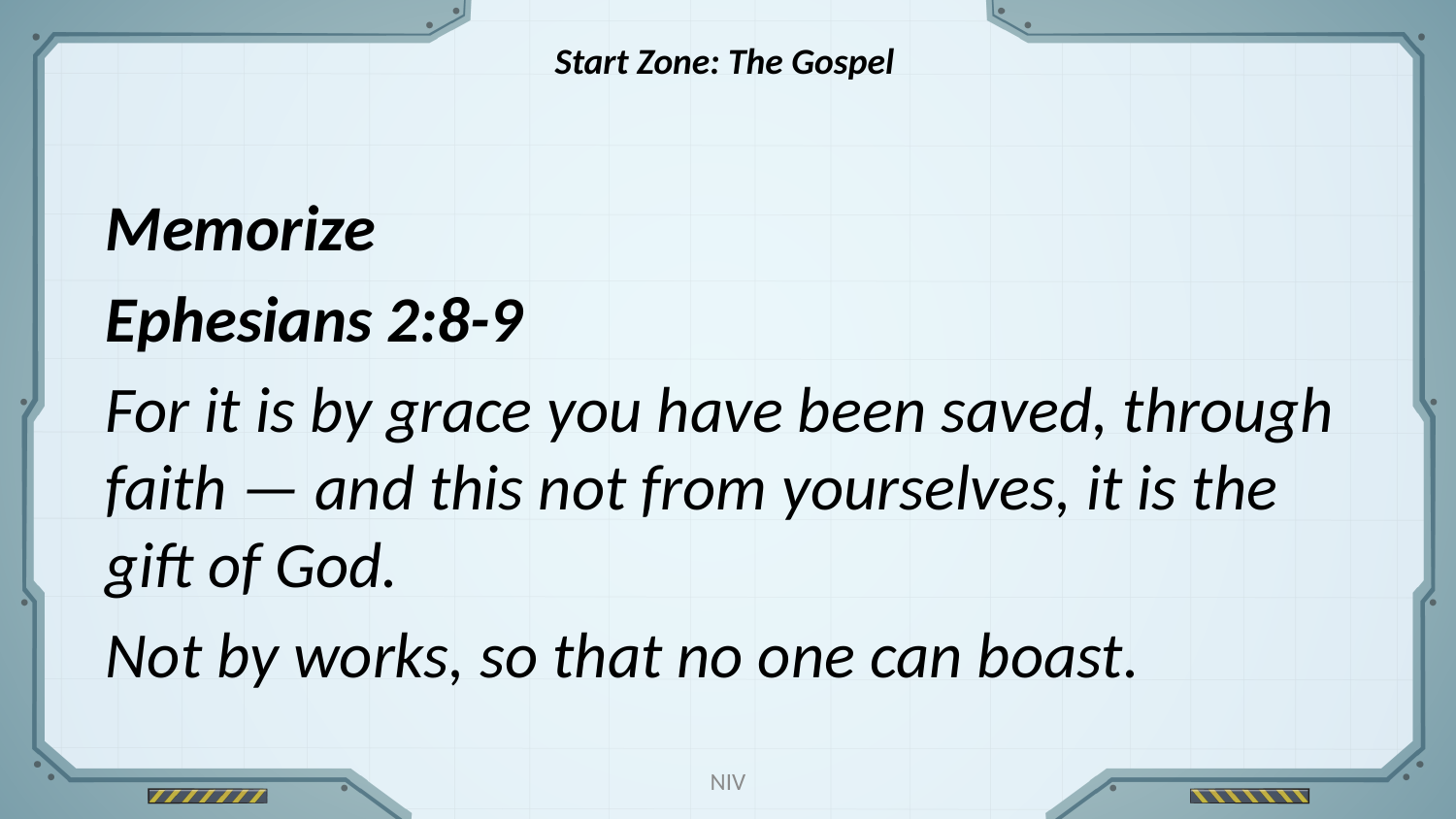

Start Zone: The Gospel
Memorize
Ephesians 2:8-9
For it is by grace you have been saved, through faith — and this not from yourselves, it is the gift of God.
Not by works, so that no one can boast.
NIV